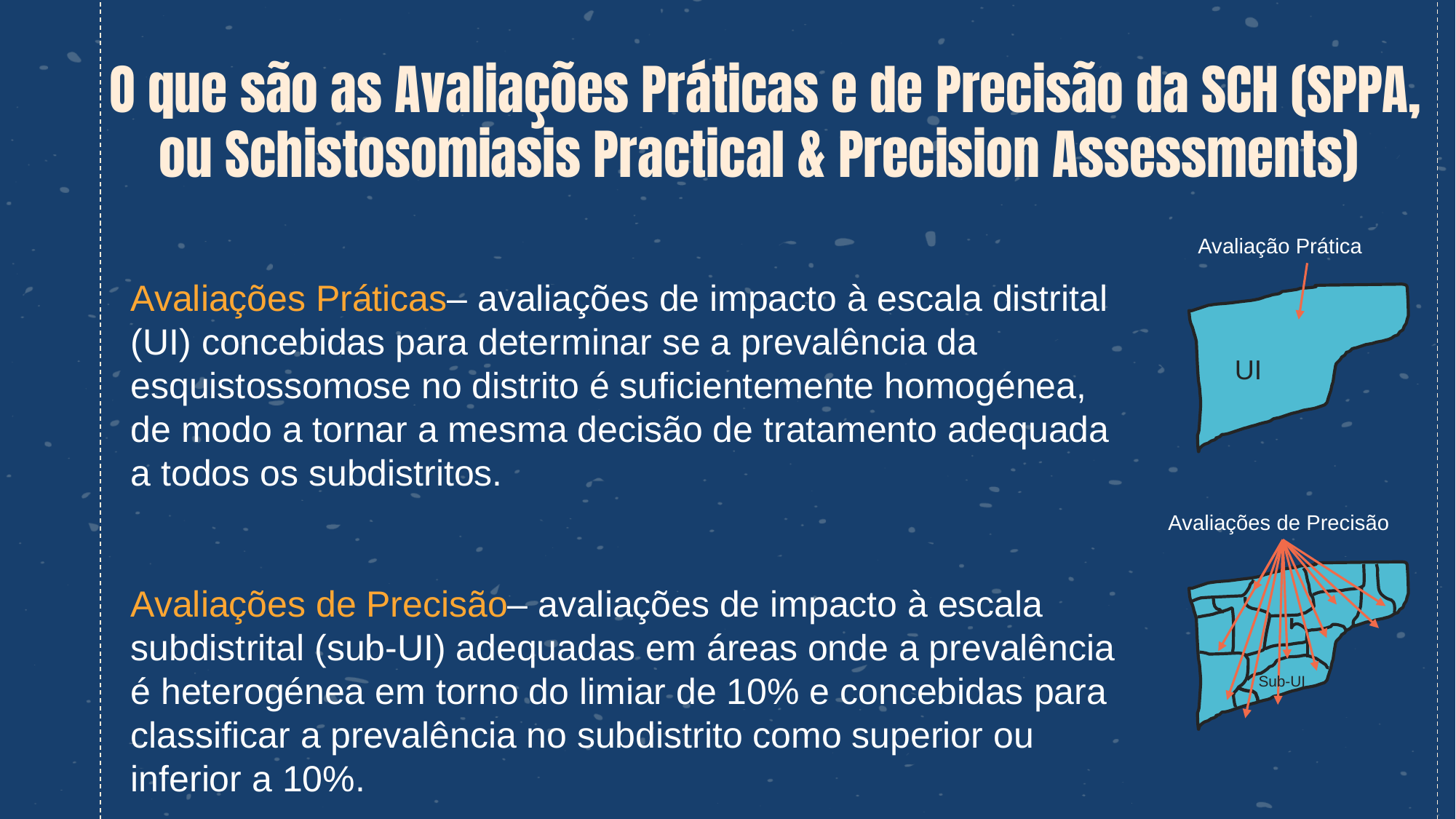

# O que são as Avaliações Práticas e de Precisão da SCH (SPPA, ou Schistosomiasis Practical & Precision Assessments)
Avaliação Prática
Avaliações Práticas– avaliações de impacto à escala distrital (UI) concebidas para determinar se a prevalência da esquistossomose no distrito é suficientemente homogénea, de modo a tornar a mesma decisão de tratamento adequada a todos os subdistritos.

Avaliações de Precisão– avaliações de impacto à escala subdistrital (sub-UI) adequadas em áreas onde a prevalência é heterogénea em torno do limiar de 10% e concebidas para classificar a prevalência no subdistrito como superior ou inferior a 10%.

UI
Avaliações de Precisão

Sub-UI